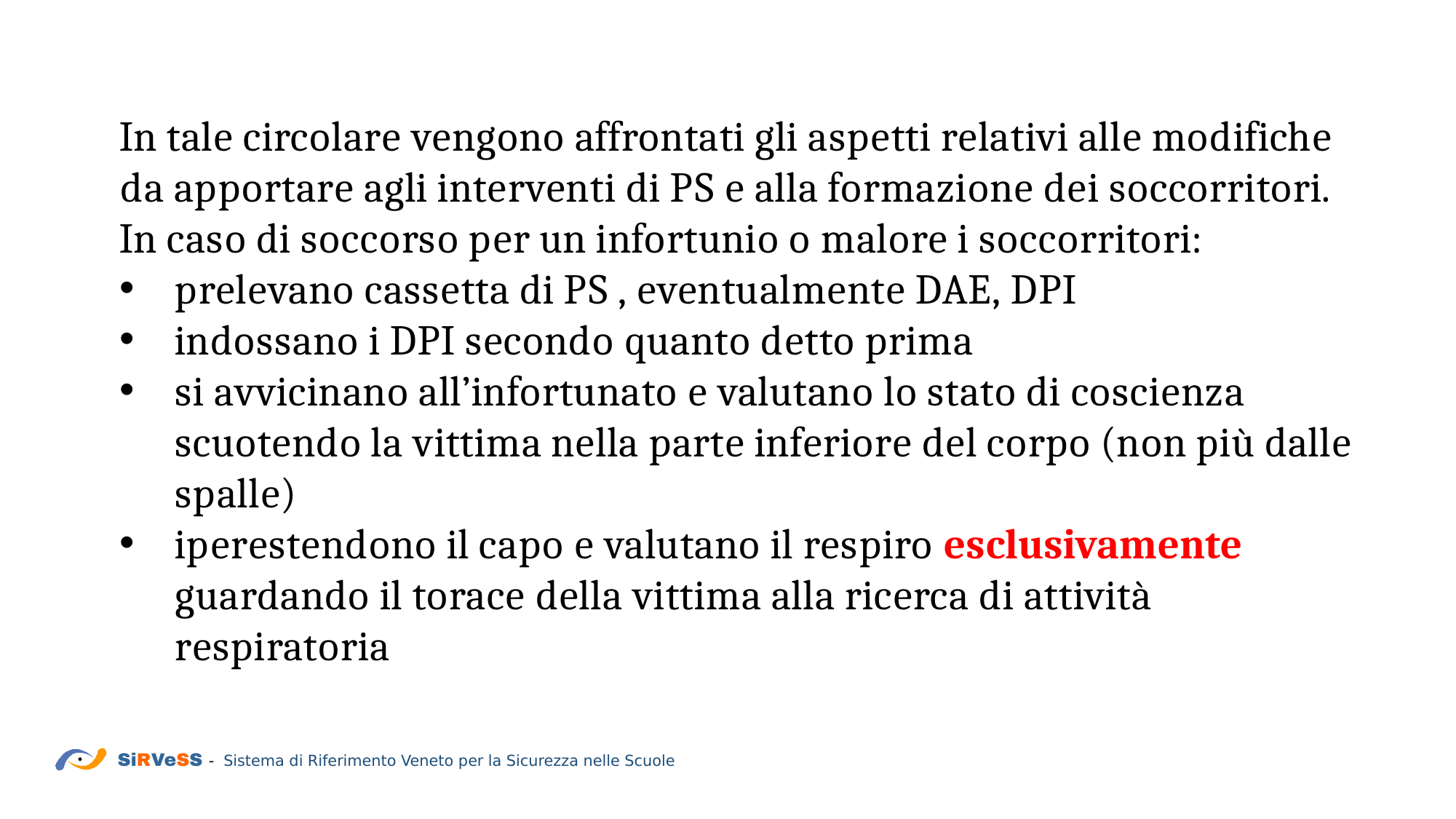

In tale circolare vengono affrontati gli aspetti relativi alle modifiche da apportare agli interventi di PS e alla formazione dei soccorritori.
In caso di soccorso per un infortunio o malore i soccorritori:
prelevano cassetta di PS , eventualmente DAE, DPI
indossano i DPI secondo quanto detto prima
si avvicinano all’infortunato e valutano lo stato di coscienza scuotendo la vittima nella parte inferiore del corpo (non più dalle spalle)
iperestendono il capo e valutano il respiro esclusivamente guardando il torace della vittima alla ricerca di attività respiratoria